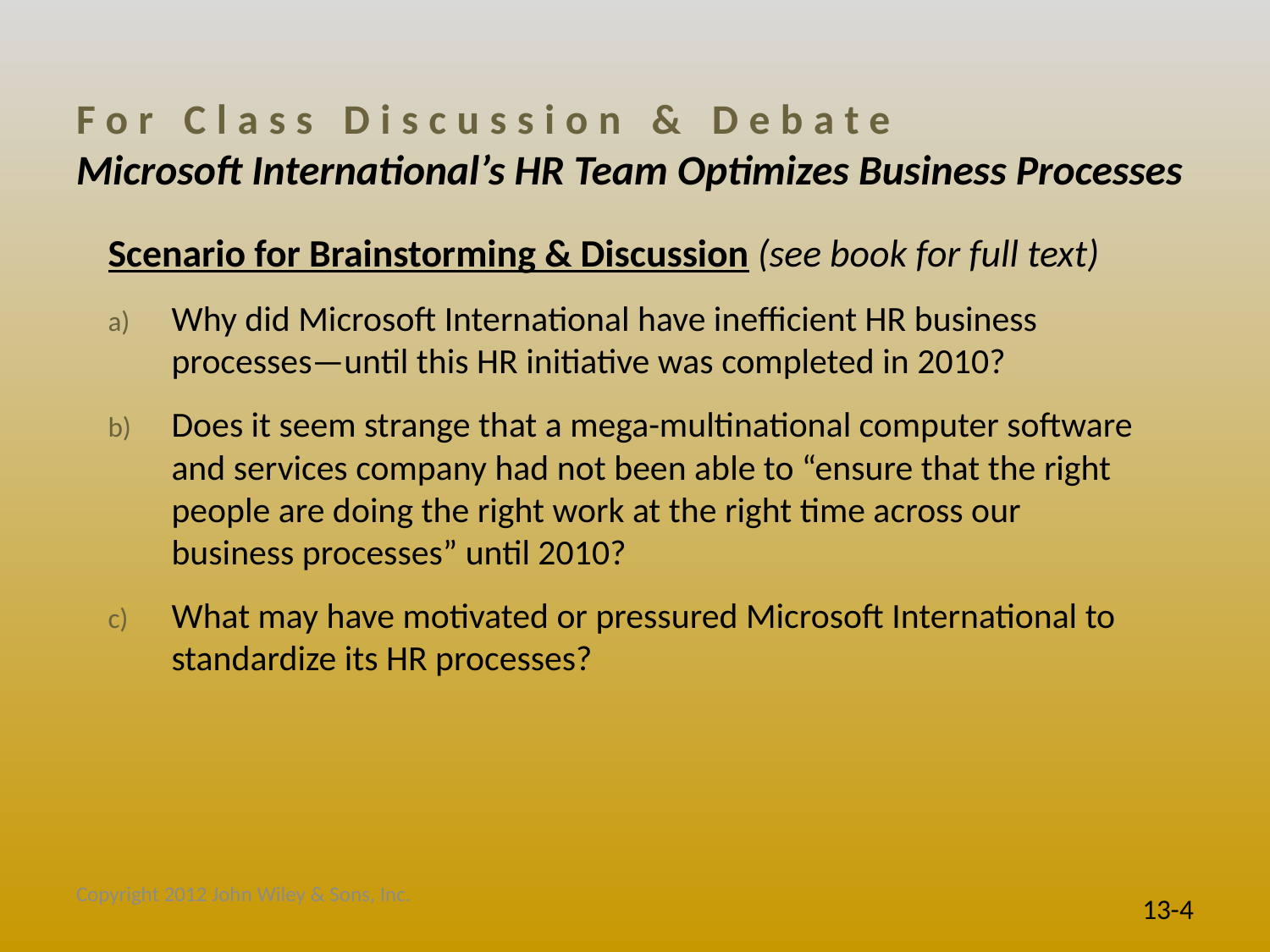

# For Class Discussion & Debate Microsoft International’s HR Team Optimizes Business Processes
Scenario for Brainstorming & Discussion (see book for full text)
Why did Microsoft International have inefficient HR business processes—until this HR initiative was completed in 2010?
Does it seem strange that a mega-multinational computer software and services company had not been able to “ensure that the right people are doing the right work at the right time across our business processes” until 2010?
What may have motivated or pressured Microsoft International to standardize its HR processes?

Copyright 2012 John Wiley & Sons, Inc.
13-4